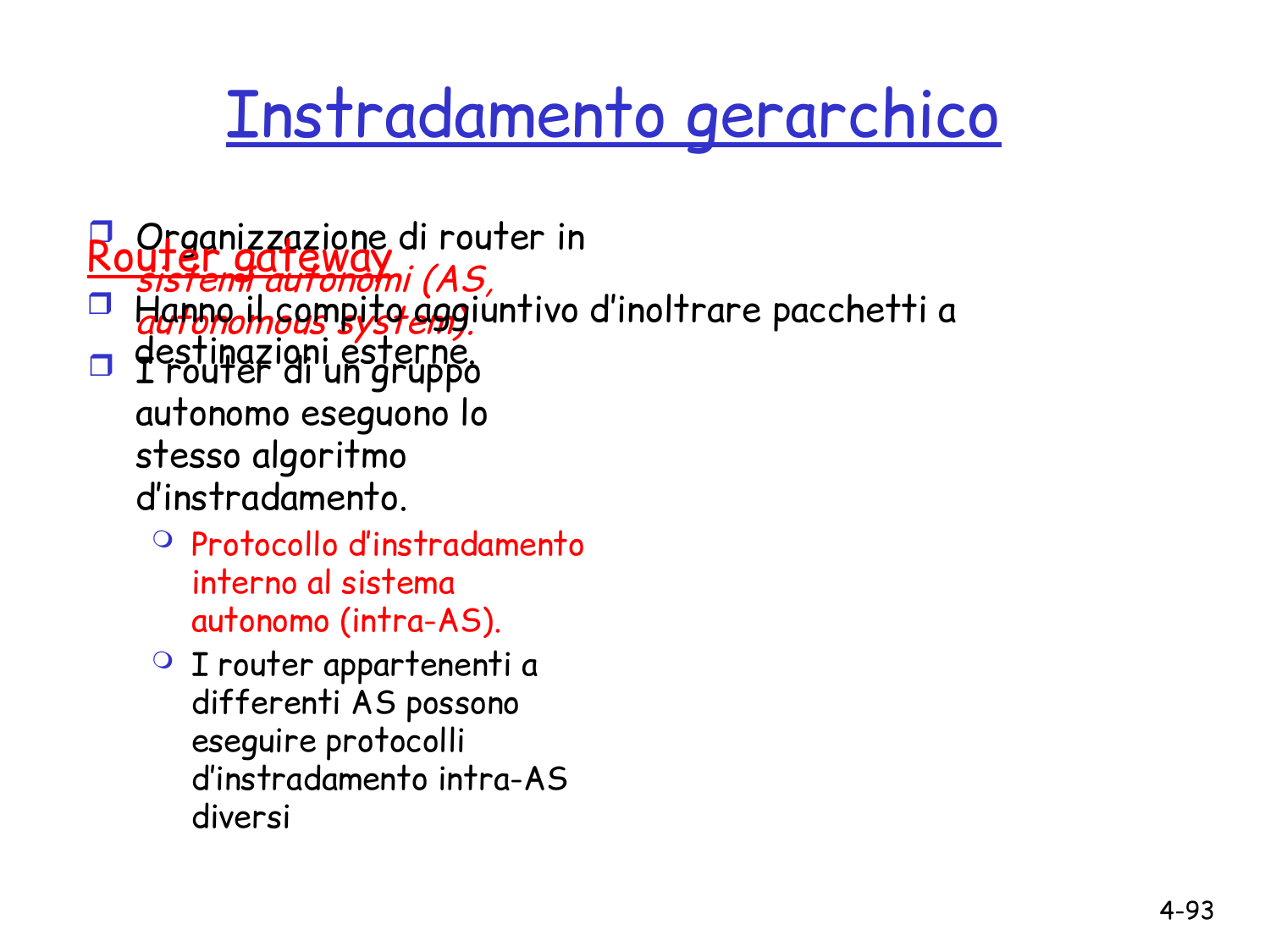

# Instradamento gerarchico
Organizzazione di router in sistemi autonomi (AS, autonomous system).
I router di un gruppo autonomo eseguono lo stesso algoritmo d’instradamento.
Protocollo d’instradamento interno al sistema autonomo (intra-AS).
I router appartenenti a differenti AS possono eseguire protocolli d’instradamento intra-AS diversi
Router gateway
Hanno il compito aggiuntivo d’inoltrare pacchetti a destinazioni esterne.
4-93